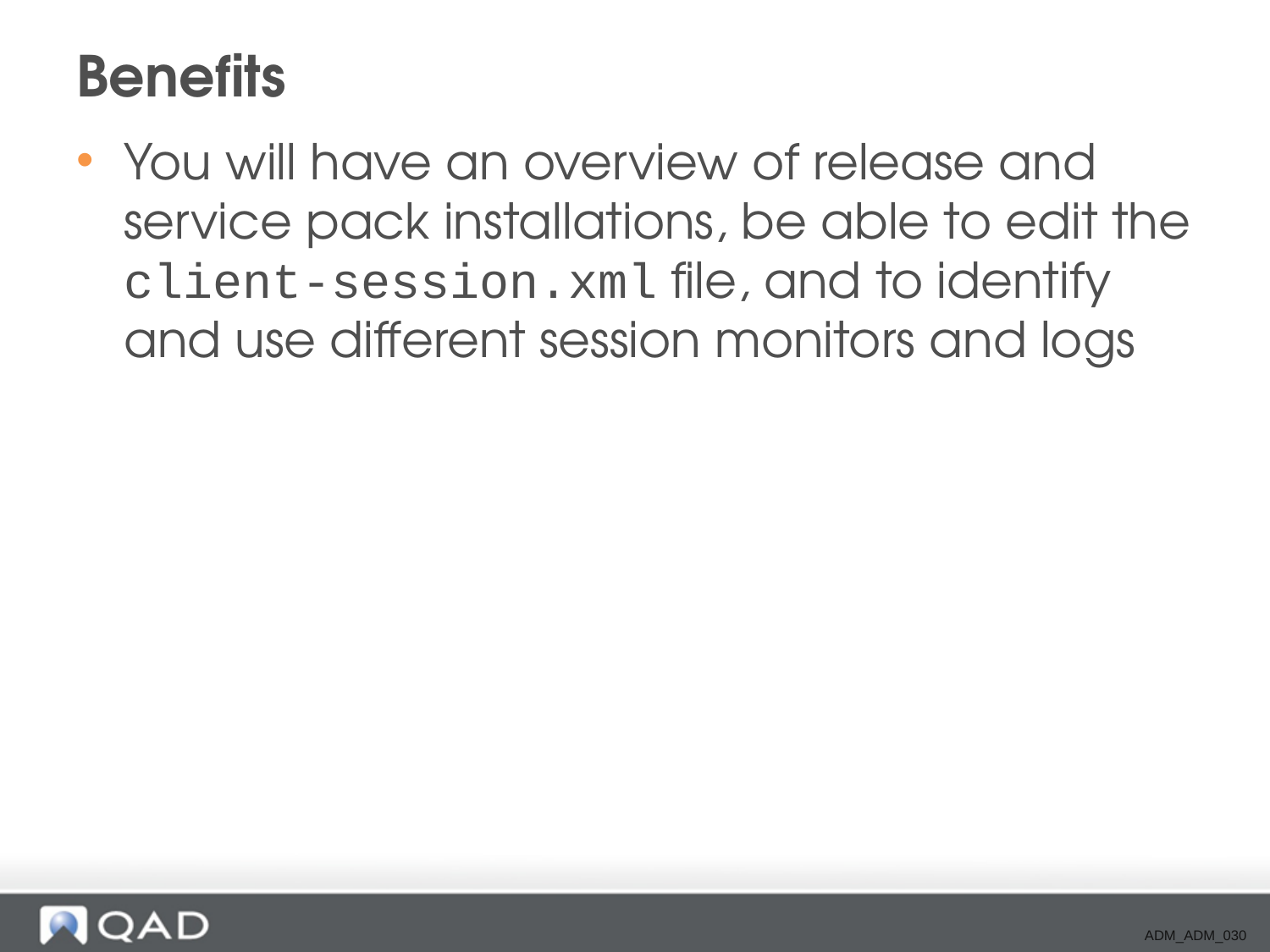

# Benefits
You will have an overview of release and service pack installations, be able to edit the client-session.xml file, and to identify and use different session monitors and logs

ADM_ADM_030